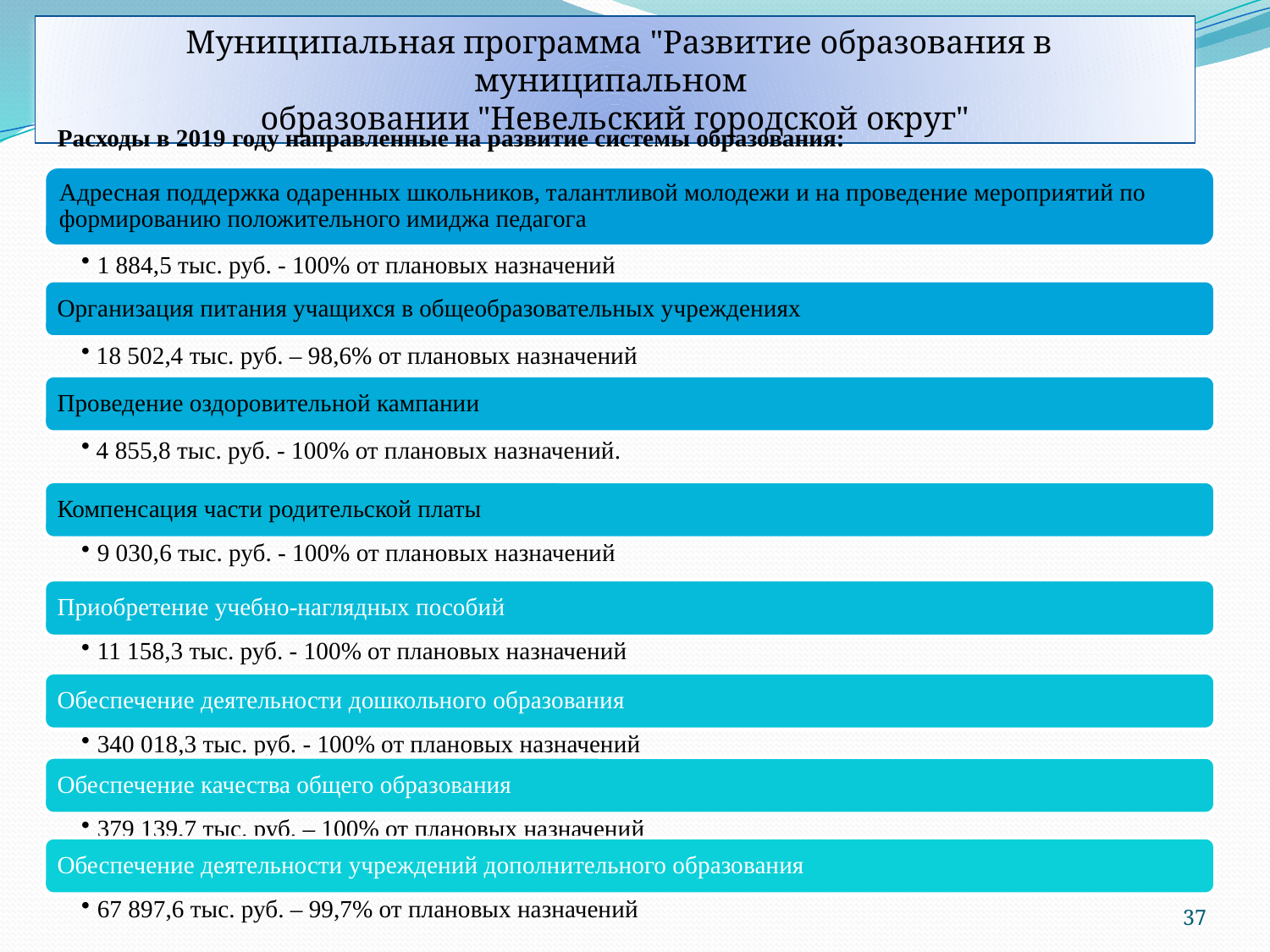

Муниципальная программа "Развитие образования в муниципальном
образовании "Невельский городской округ"
Расходы в 2019 году направленные на развитие системы образования:
Адресная поддержка одаренных школьников, талантливой молодежи и на проведение мероприятий по формированию положительного имиджа педагога
1 884,5 тыс. руб. - 100% от плановых назначений
Организация питания учащихся в общеобразовательных учреждениях
 18 502,4 тыс. руб. – 98,6% от плановых назначений
Проведение оздоровительной кампании
 4 855,8 тыс. руб. - 100% от плановых назначений.

Компенсация части родительской платы
9 030,6 тыс. руб. - 100% от плановых назначений

Приобретение учебно-наглядных пособий
11 158,3 тыс. руб. - 100% от плановых назначений

Обеспечение деятельности дошкольного образования
340 018,3 тыс. руб. - 100% от плановых назначений
Обеспечение качества общего образования
379 139,7 тыс. руб. – 100% от плановых назначений
Обеспечение деятельности учреждений дополнительного образования
67 897,6 тыс. руб. – 99,7% от плановых назначений
37